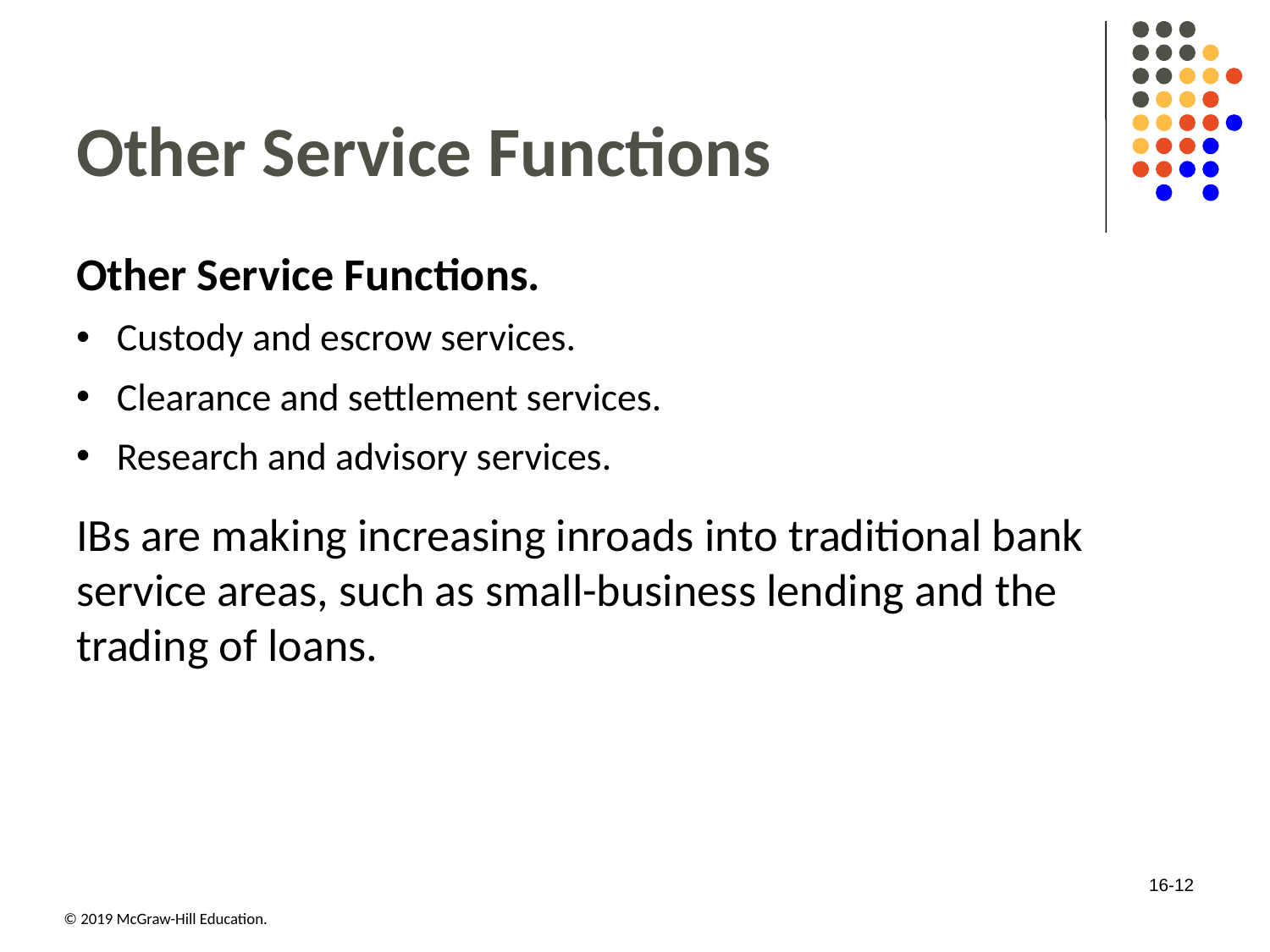

# Other Service Functions
Other Service Functions.
Custody and escrow services.
Clearance and settlement services.
Research and advisory services.
IBs are making increasing inroads into traditional bank service areas, such as small-business lending and the trading of loans.
16-12